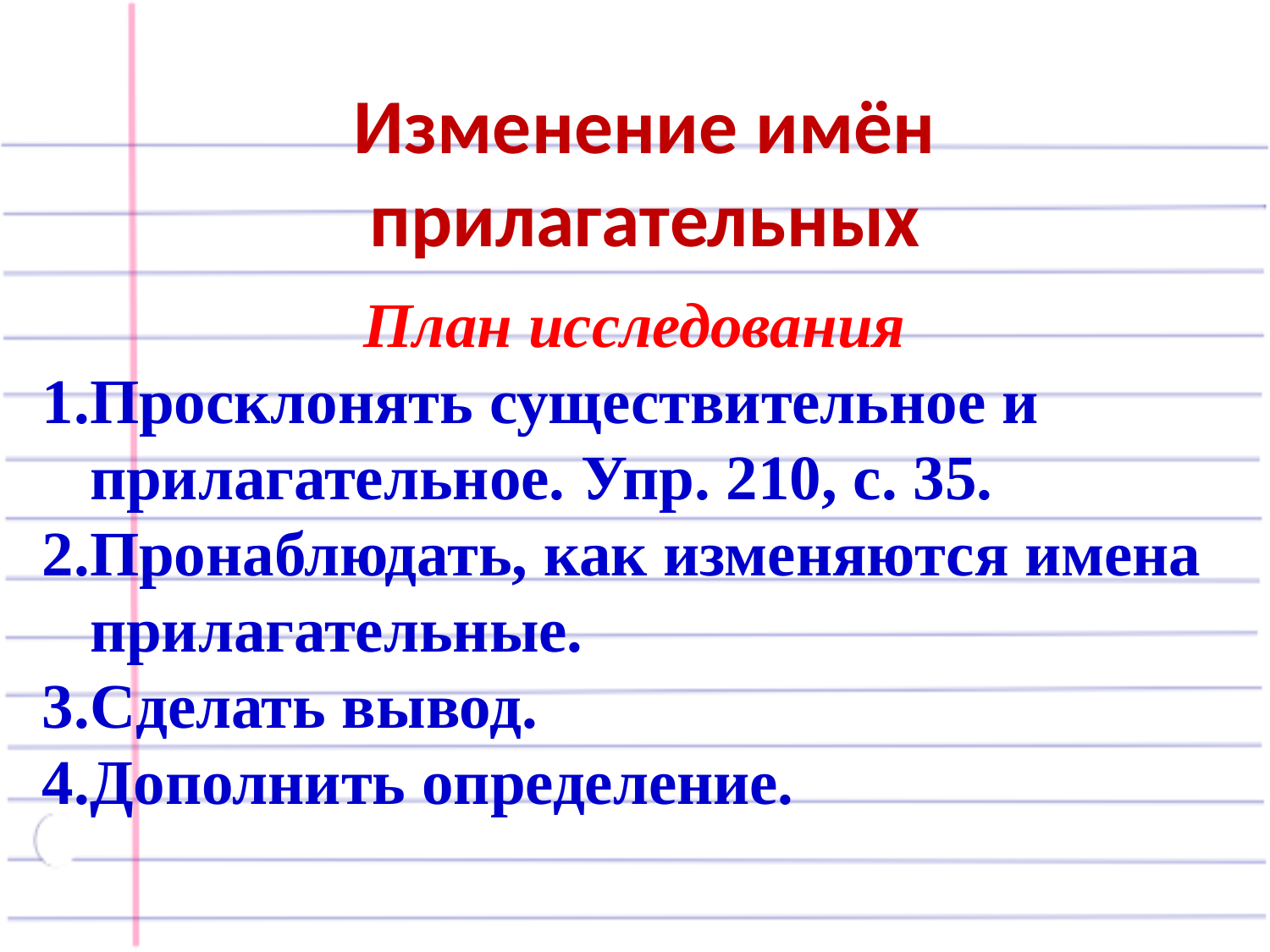

Изменение имён прилагательных
План исследования
Просклонять существительное и прилагательное. Упр. 210, с. 35.
Пронаблюдать, как изменяются имена прилагательные.
Сделать вывод.
Дополнить определение.